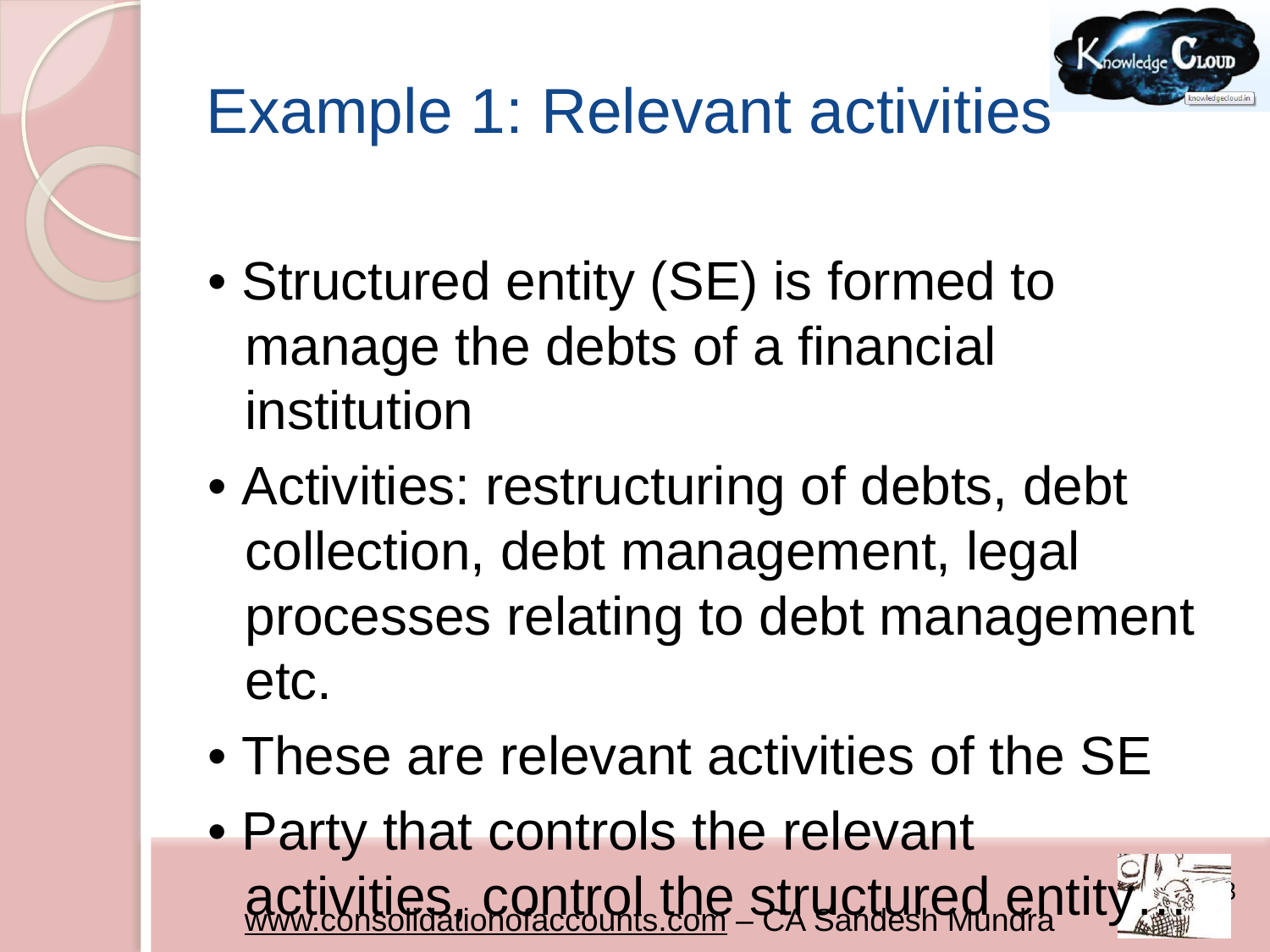

# Example 1: Relevant activities
• Structured entity (SE) is formed to manage the debts of a financial institution
• Activities: restructuring of debts, debt collection, debt management, legal processes relating to debt management etc.
• These are relevant activities of the SE
• Party that controls the relevant activities, control the structured entity…
28